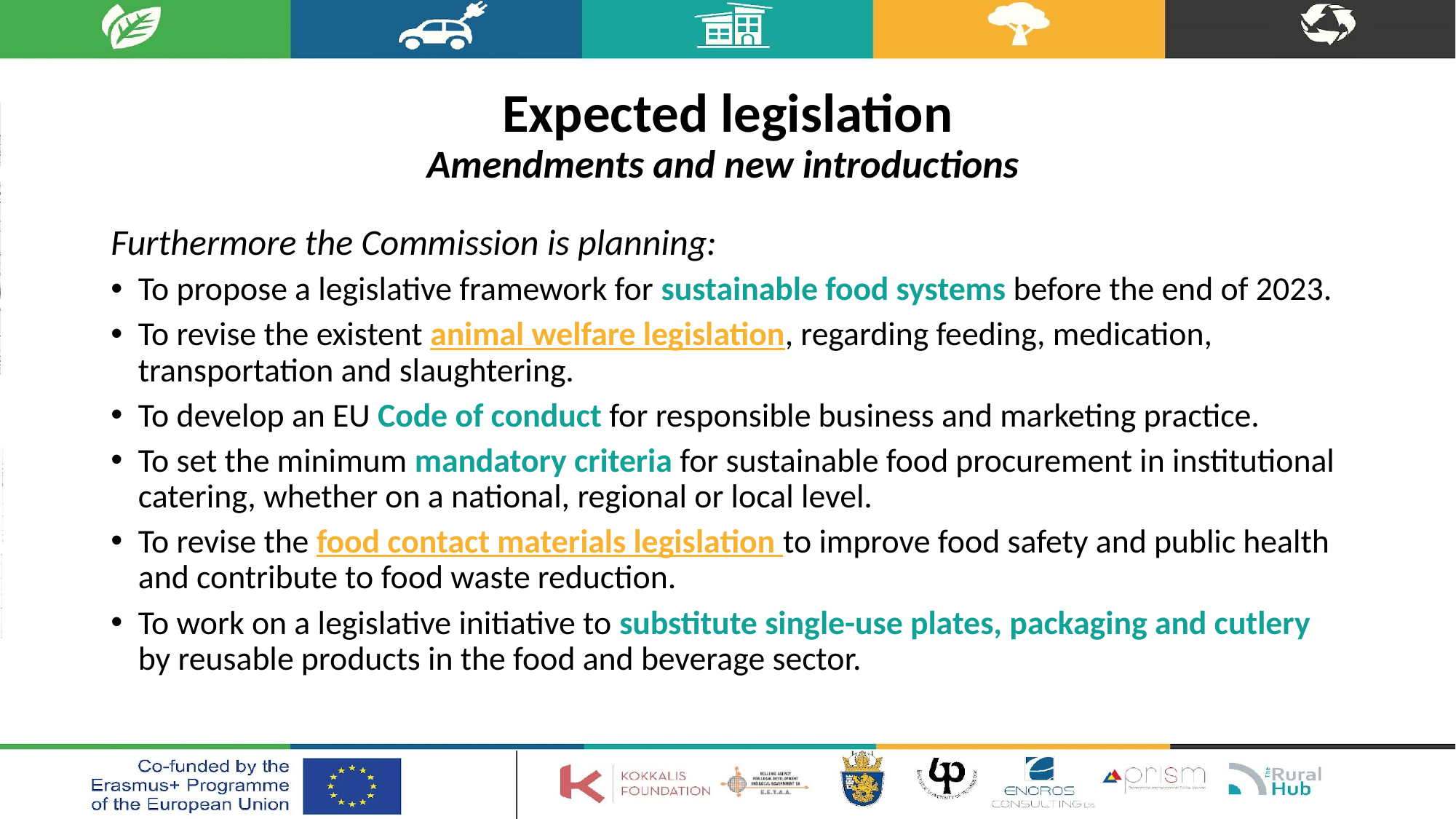

# Expected legislation Amendments and new introductions
Furthermore the Commission is planning:
To propose a legislative framework for sustainable food systems before the end of 2023.
To revise the existent animal welfare legislation, regarding feeding, medication, transportation and slaughtering.
To develop an EU Code of conduct for responsible business and marketing practice.
To set the minimum mandatory criteria for sustainable food procurement in institutional catering, whether on a national, regional or local level.
To revise the food contact materials legislation to improve food safety and public health and contribute to food waste reduction.
To work on a legislative initiative to substitute single-use plates, packaging and cutlery by reusable products in the food and beverage sector.